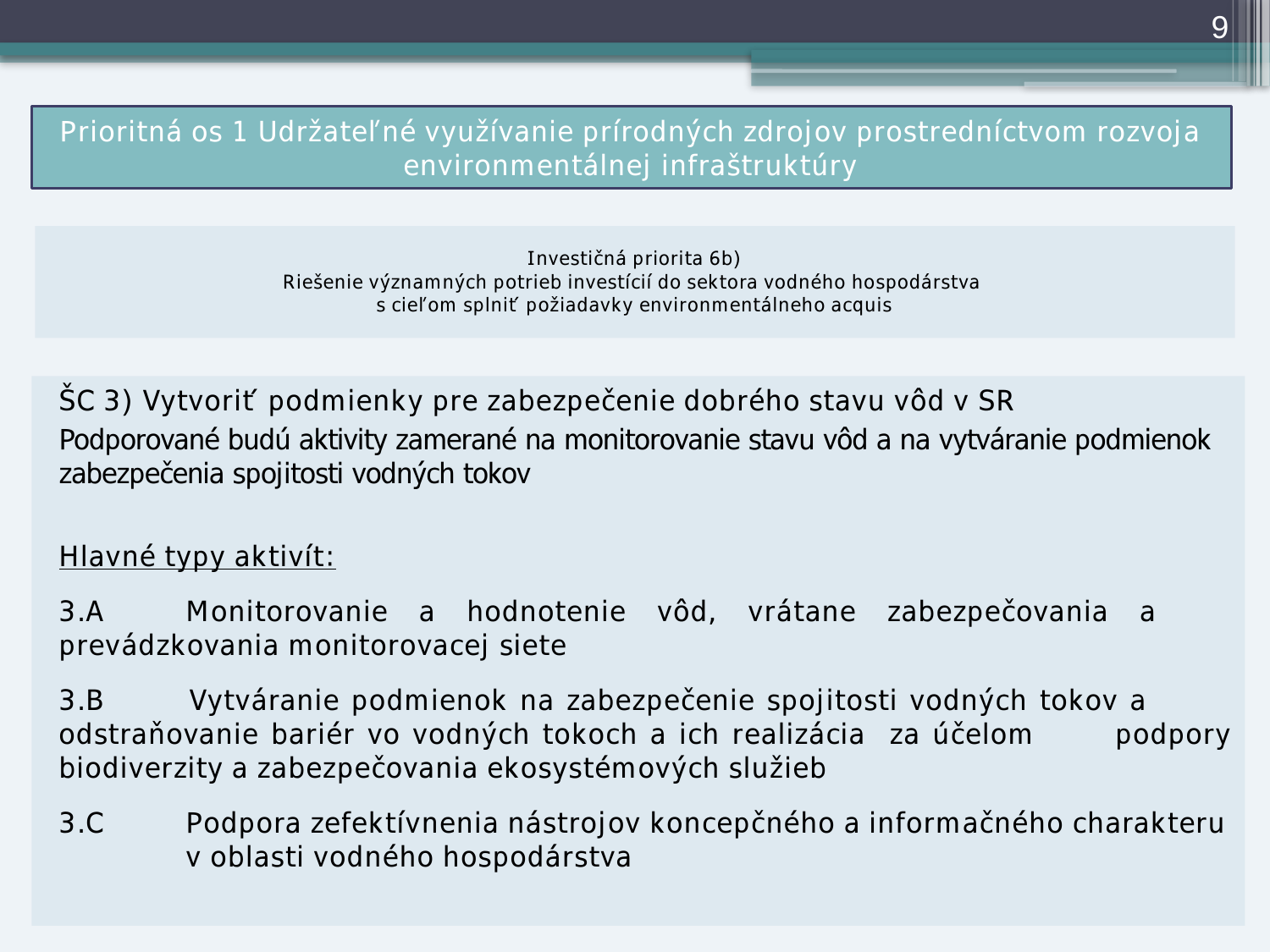

9
Prioritná os 1 Udržateľné využívanie prírodných zdrojov prostredníctvom rozvoja environmentálnej infraštruktúry

Investičná priorita 6b)
Riešenie významných potrieb investícií do sektora vodného hospodárstva
s cieľom splniť požiadavky environmentálneho acquis
ŠC 3) Vytvoriť podmienky pre zabezpečenie dobrého stavu vôd v SR
Podporované budú aktivity zamerané na monitorovanie stavu vôd a na vytváranie podmienok zabezpečenia spojitosti vodných tokov

Hlavné typy aktivít:
3.A	Monitorovanie a hodnotenie vôd, vrátane zabezpečovania a 	prevádzkovania monitorovacej siete
3.B 	Vytváranie podmienok na zabezpečenie spojitosti vodných tokov a 	odstraňovanie bariér vo vodných tokoch a ich realizácia  za účelom 	podpory biodiverzity a zabezpečovania ekosystémových služieb
3.C 	Podpora zefektívnenia nástrojov koncepčného a informačného charakteru 	v oblasti vodného hospodárstva